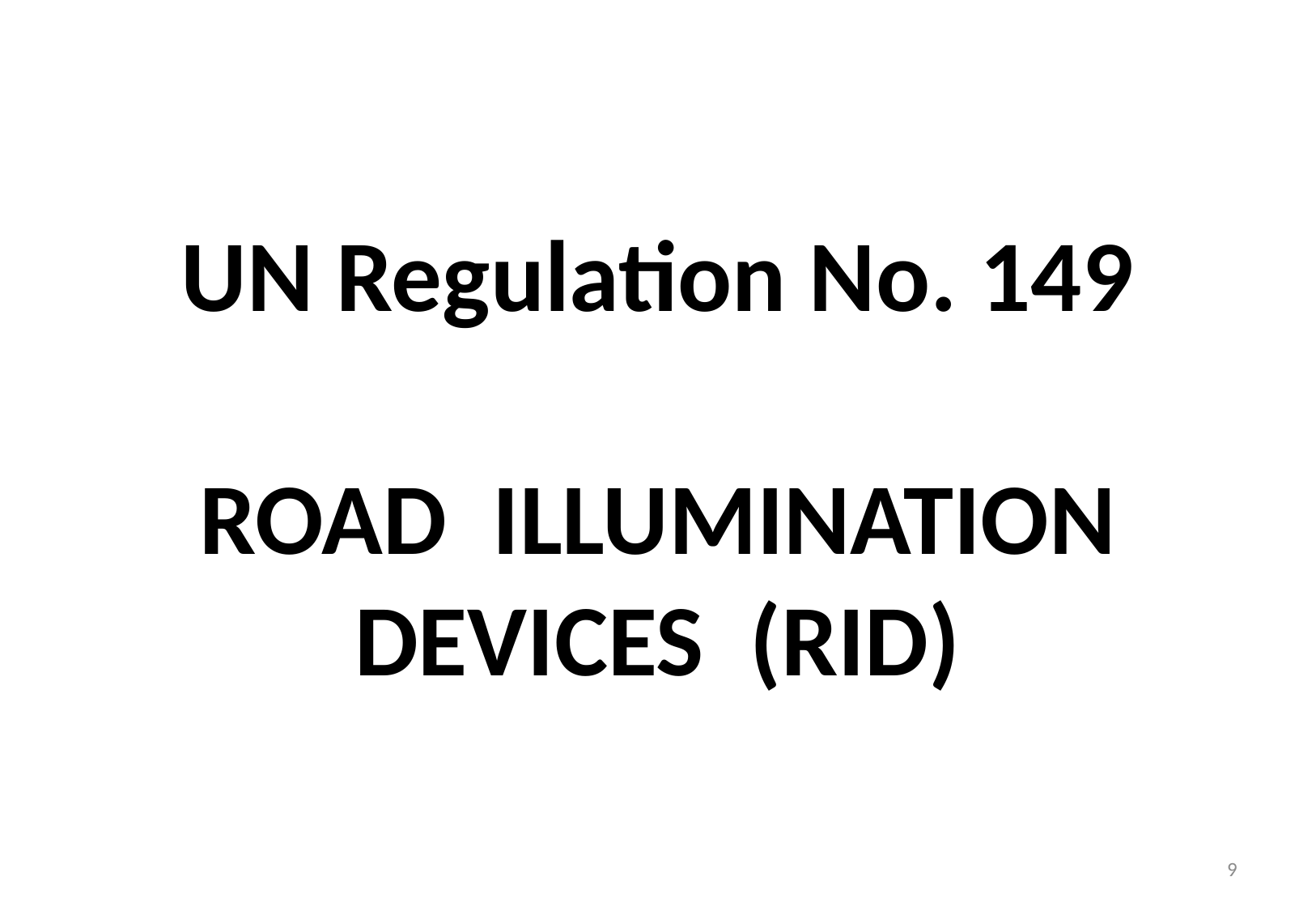

UN Regulation No. 149

ROAD  ILLUMINATION
DEVICES  (RID)
9